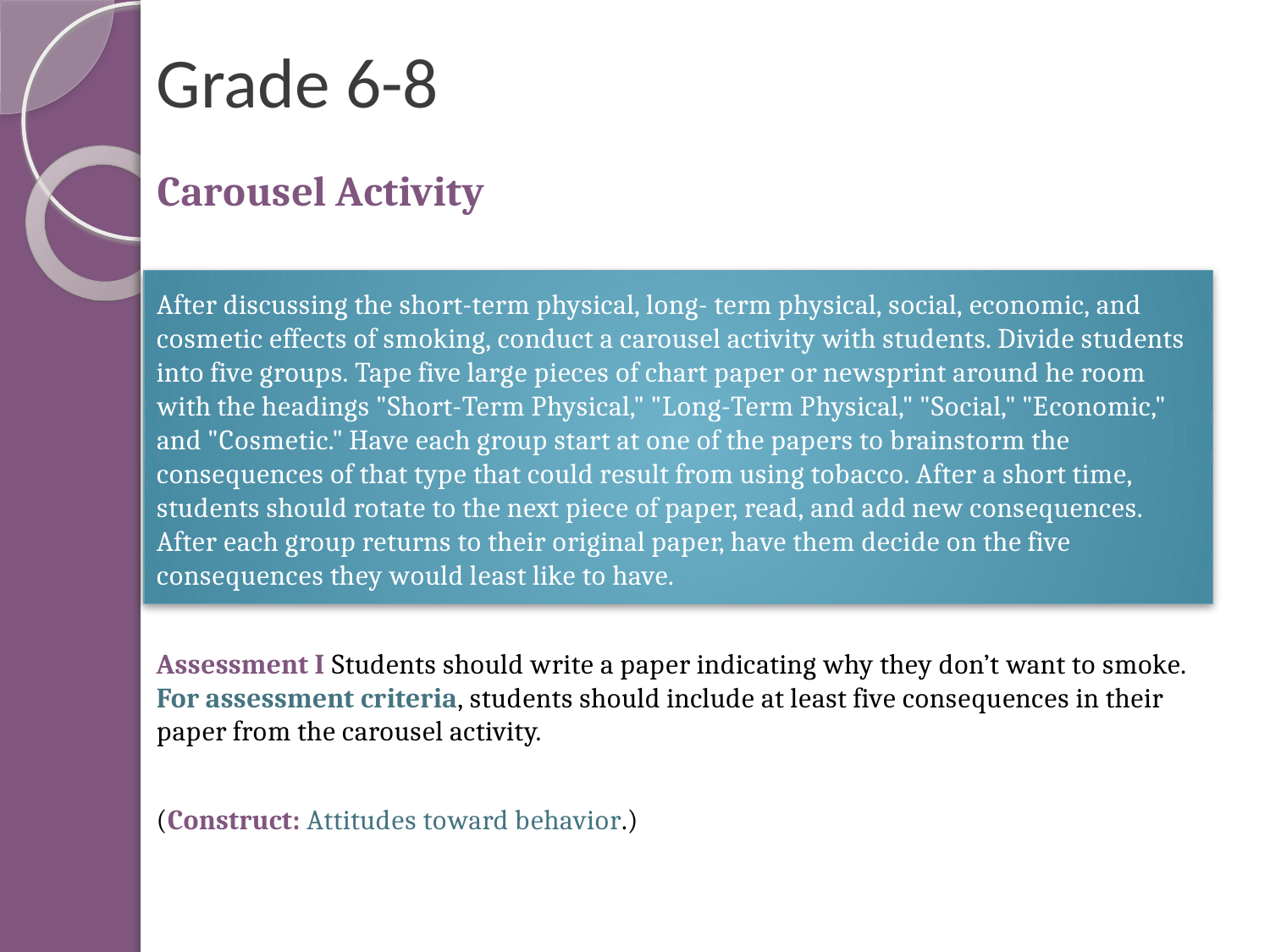

# Grade 6-8
Carousel Activity

After discussing the short-term physical, long- term physical, social, economic, and cosmetic effects of smoking, conduct a carousel activity with students. Divide students into five groups. Tape five large pieces of chart paper or newsprint around he room with the headings "Short-Term Physical," "Long-Term Physical," "Social," "Economic," and "Cosmetic." Have each group start at one of the papers to brainstorm the consequences of that type that could result from using tobacco. After a short time, students should rotate to the next piece of paper, read, and add new consequences. After each group returns to their original paper, have them decide on the five consequences they would least like to have.

Assessment I Students should write a paper indicating why they don’t want to smoke. For assessment criteria, students should include at least five consequences in their paper from the carousel activity.

(Construct: Attitudes toward behavior.)